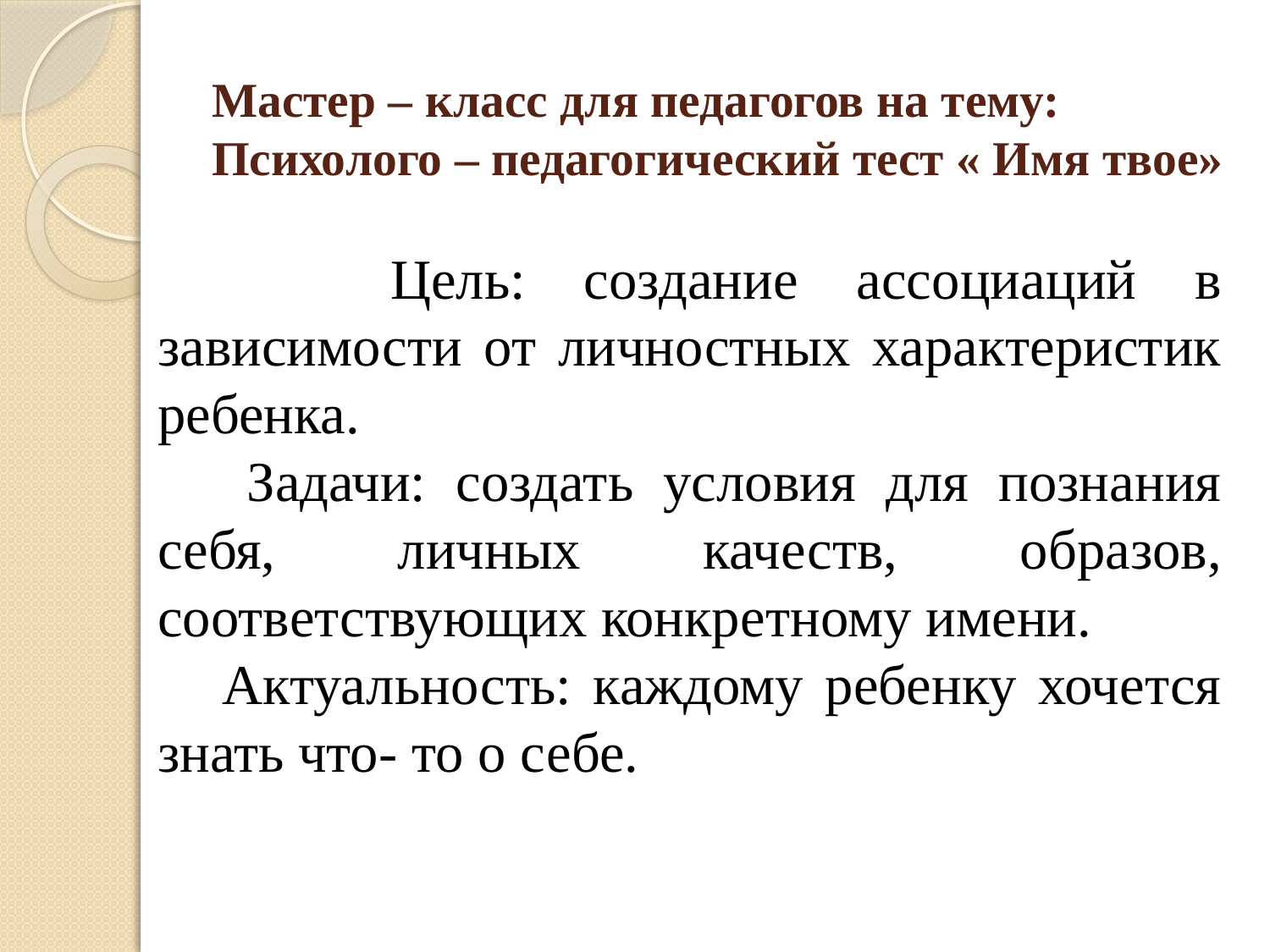

# Мастер – класс для педагогов на тему: Психолого – педагогический тест « Имя твое»
    Цель: создание ассоциаций в зависимости от личностных характеристик ребенка.
   Задачи: создать условия для познания себя, личных качеств, образов, соответствующих конкретному имени.
   Актуальность: каждому ребенку хочется знать что- то о себе.